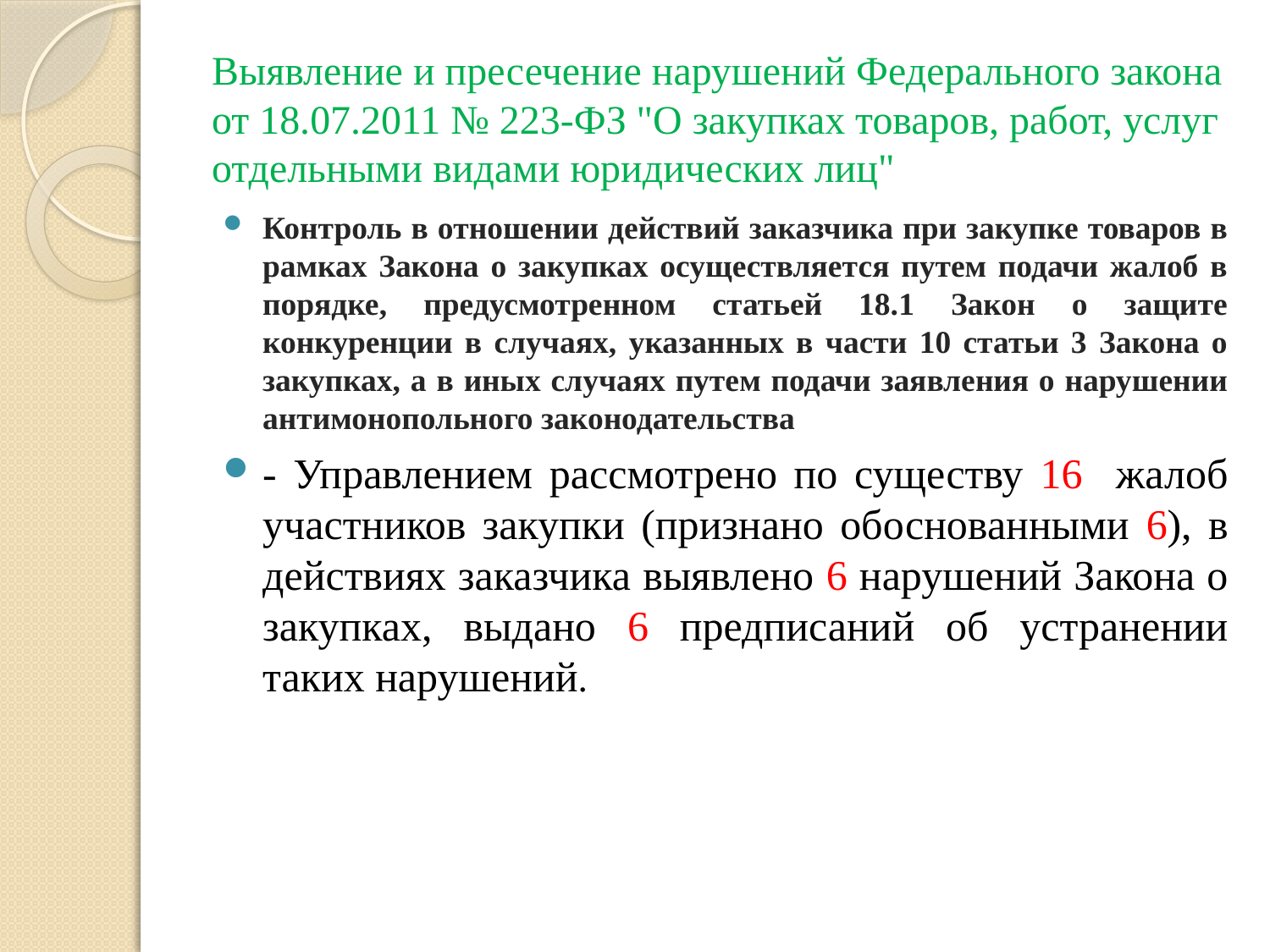

# Выявление и пресечение нарушений Федерального закона от 18.07.2011 № 223-ФЗ "О закупках товаров, работ, услуг отдельными видами юридических лиц"
Контроль в отношении действий заказчика при закупке товаров в рамках Закона о закупках осуществляется путем подачи жалоб в порядке, предусмотренном статьей 18.1 Закон о защите конкуренции в случаях, указанных в части 10 статьи 3 Закона о закупках, а в иных случаях путем подачи заявления о нарушении антимонопольного законодательства
- Управлением рассмотрено по существу 16  жалоб участников закупки (признано обоснованными 6), в действиях заказчика выявлено 6 нарушений Закона о закупках, выдано 6 предписаний об устранении таких нарушений.